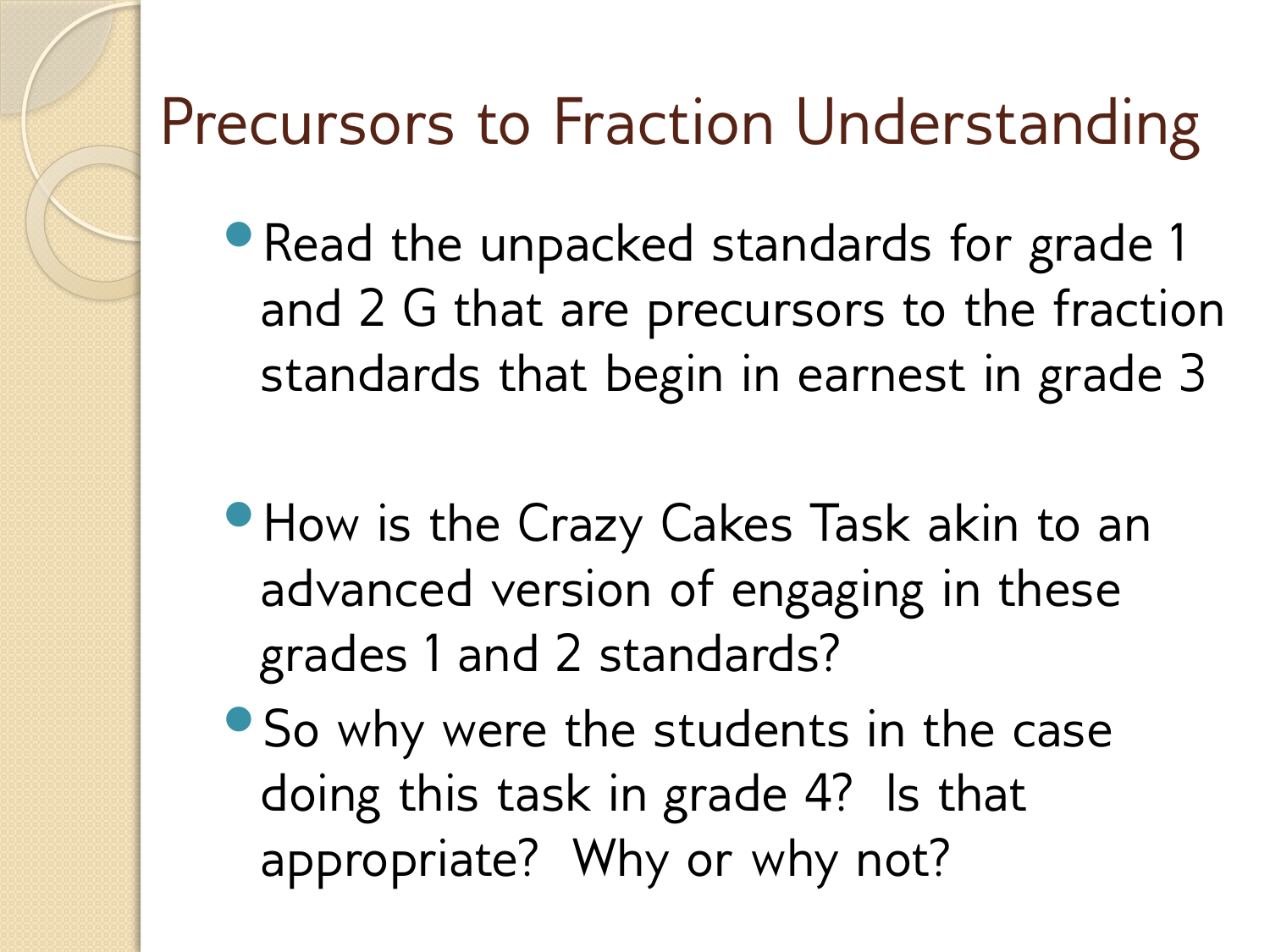

# Precursors to Fraction Understanding
Read the unpacked standards for grade 1 and 2 G that are precursors to the fraction standards that begin in earnest in grade 3

How is the Crazy Cakes Task akin to an advanced version of engaging in these grades 1 and 2 standards?
So why were the students in the case doing this task in grade 4?  Is that appropriate?  Why or why not?